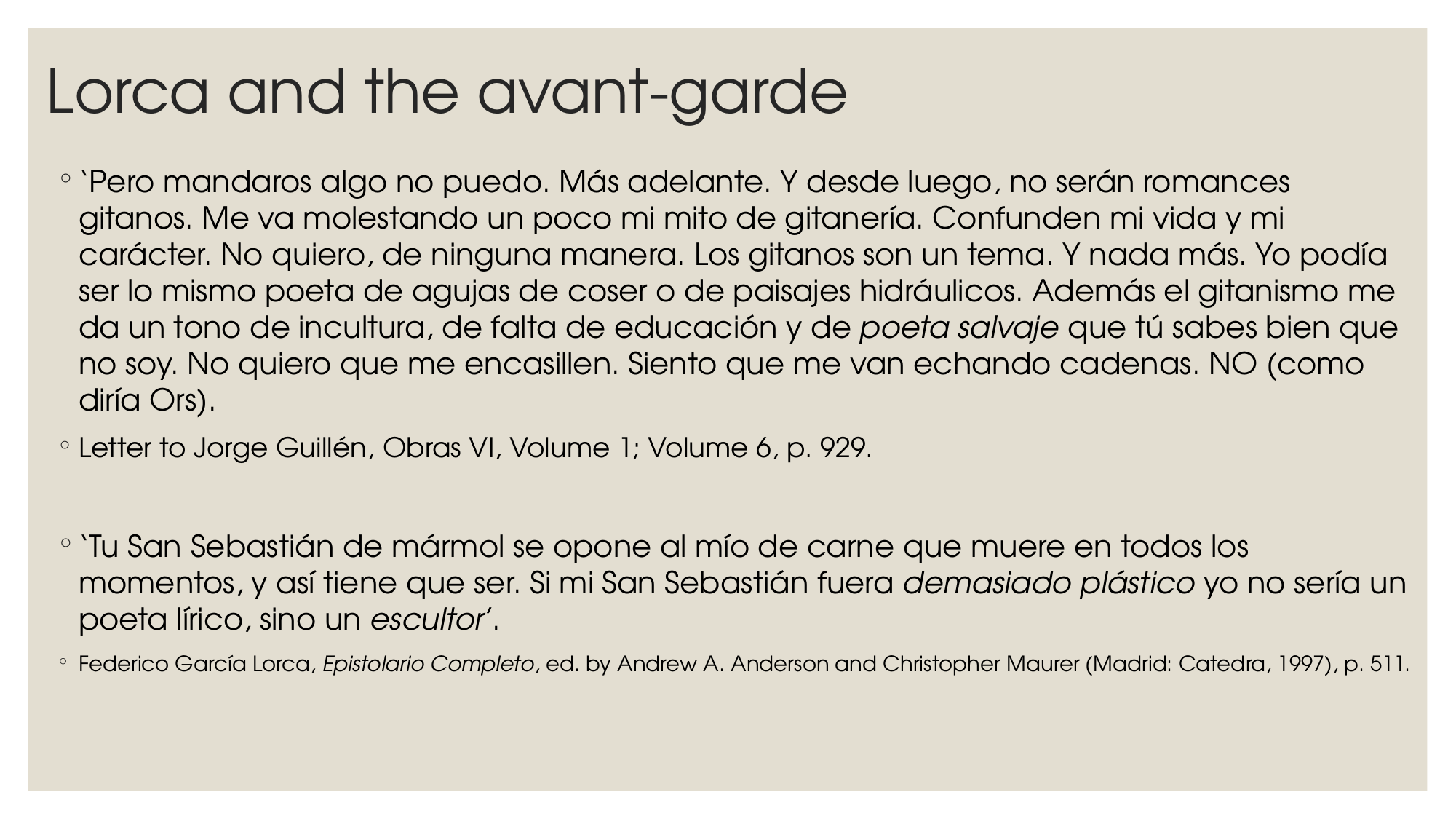

# Lorca and the avant-garde
‘Pero mandaros algo no puedo. Más adelante. Y desde luego, no serán romances gitanos. Me va molestando un poco mi mito de gitanería. Confunden mi vida y mi carácter. No quiero, de ninguna manera. Los gitanos son un tema. Y nada más. Yo podía ser lo mismo poeta de agujas de coser o de paisajes hidráulicos. Además el gitanismo me da un tono de incultura, de falta de educación y de poeta salvaje que tú sabes bien que no soy. No quiero que me encasillen. Siento que me van echando cadenas. NO (como diría Ors).
Letter to Jorge Guillén, Obras VI, Volume 1; Volume 6, p. 929.

‘Tu San Sebastián de mármol se opone al mío de carne que muere en todos los momentos, y así tiene que ser. Si mi San Sebastián fuera demasiado plástico yo no sería un poeta lírico, sino un escultor’.
Federico García Lorca, Epistolario Completo, ed. by Andrew A. Anderson and Christopher Maurer (Madrid: Catedra, 1997), p. 511.